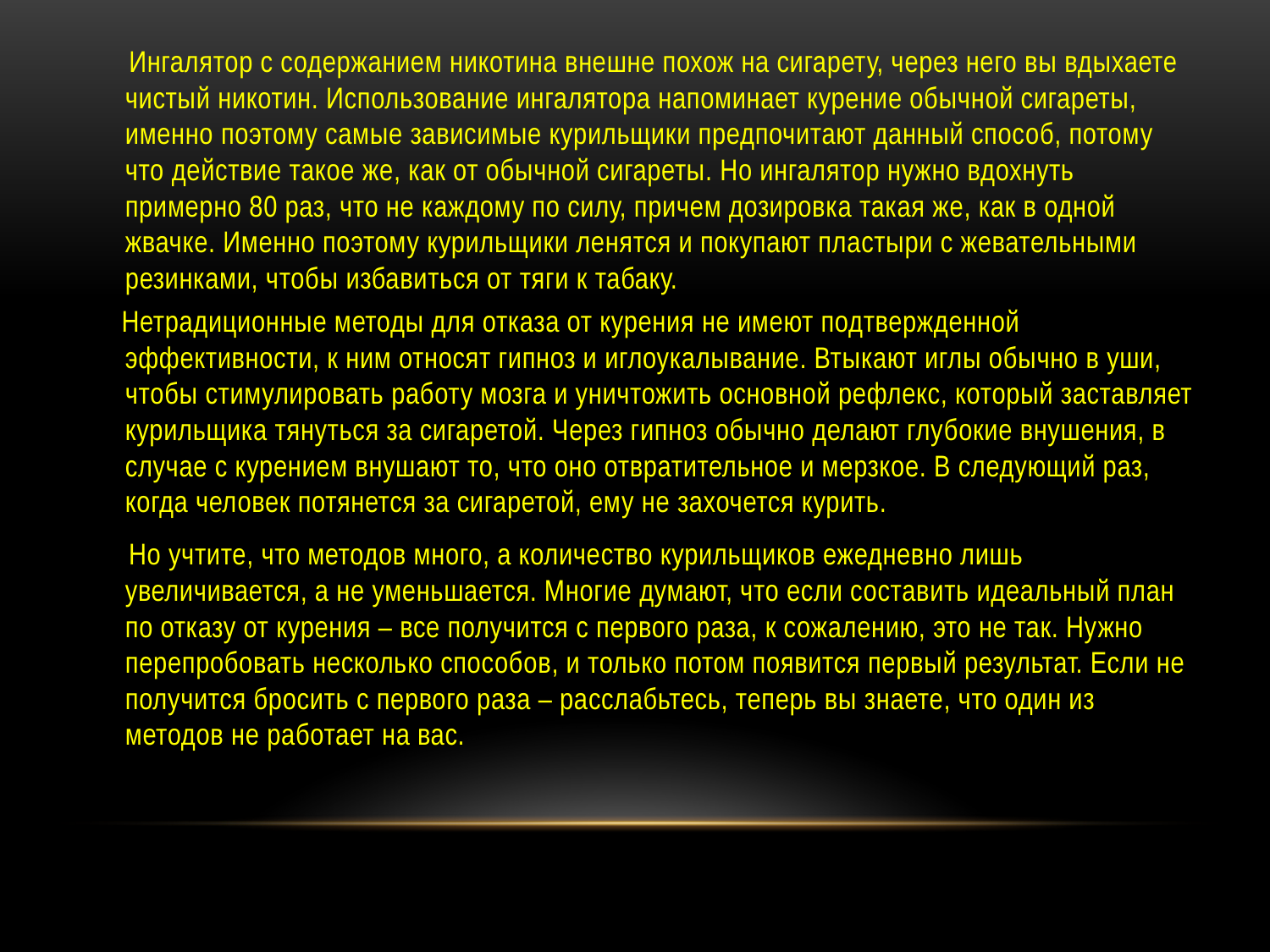

Ингалятор с содержанием никотина внешне похож на сигарету, через него вы вдыхаете чистый никотин. Использование ингалятора напоминает курение обычной сигареты, именно поэтому самые зависимые курильщики предпочитают данный способ, потому что действие такое же, как от обычной сигареты. Но ингалятор нужно вдохнуть примерно 80 раз, что не каждому по силу, причем дозировка такая же, как в одной жвачке. Именно поэтому курильщики ленятся и покупают пластыри с жевательными резинками, чтобы избавиться от тяги к табаку.

      Нетрадиционные методы для отказа от курения не имеют подтвержденной эффективности, к ним относят гипноз и иглоукалывание. Втыкают иглы обычно в уши, чтобы стимулировать работу мозга и уничтожить основной рефлекс, который заставляет курильщика тянуться за сигаретой. Через гипноз обычно делают глубокие внушения, в случае с курением внушают то, что оно отвратительное и мерзкое. В следующий раз, когда человек потянется за сигаретой, ему не захочется курить.
       Но учтите, что методов много, а количество курильщиков ежедневно лишь увеличивается, а не уменьшается. Многие думают, что если составить идеальный план по отказу от курения – все получится с первого раза, к сожалению, это не так. Нужно перепробовать несколько способов, и только потом появится первый результат. Если не получится бросить с первого раза – расслабьтесь, теперь вы знаете, что один из методов не работает на вас.